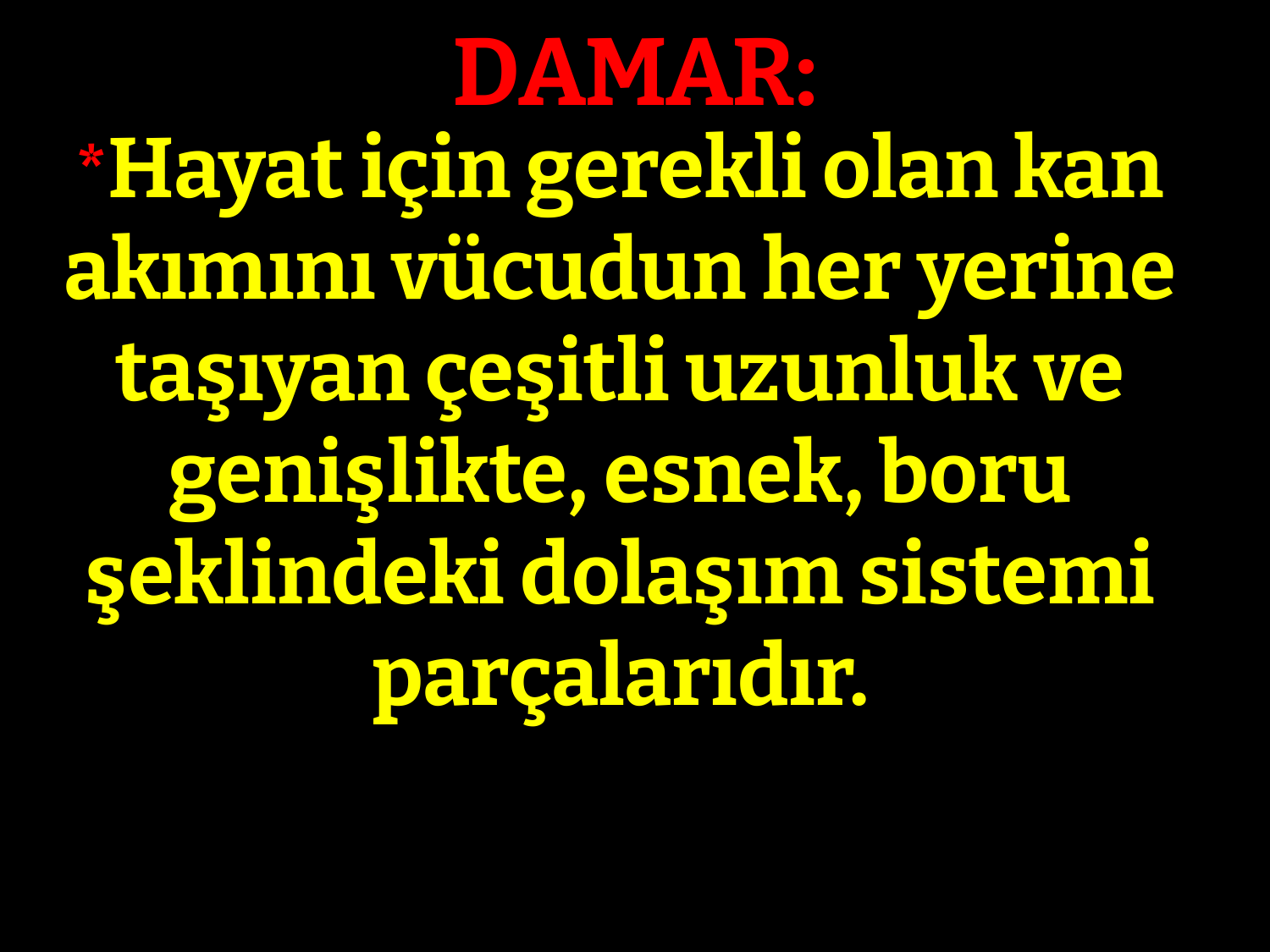

DAMAR:
*Hayat için gerekli olan kan akımını vücudun her yerine taşıyan çeşitli uzunluk ve genişlikte, esnek, boru şeklindeki dolaşım sistemi parçalarıdır.
#